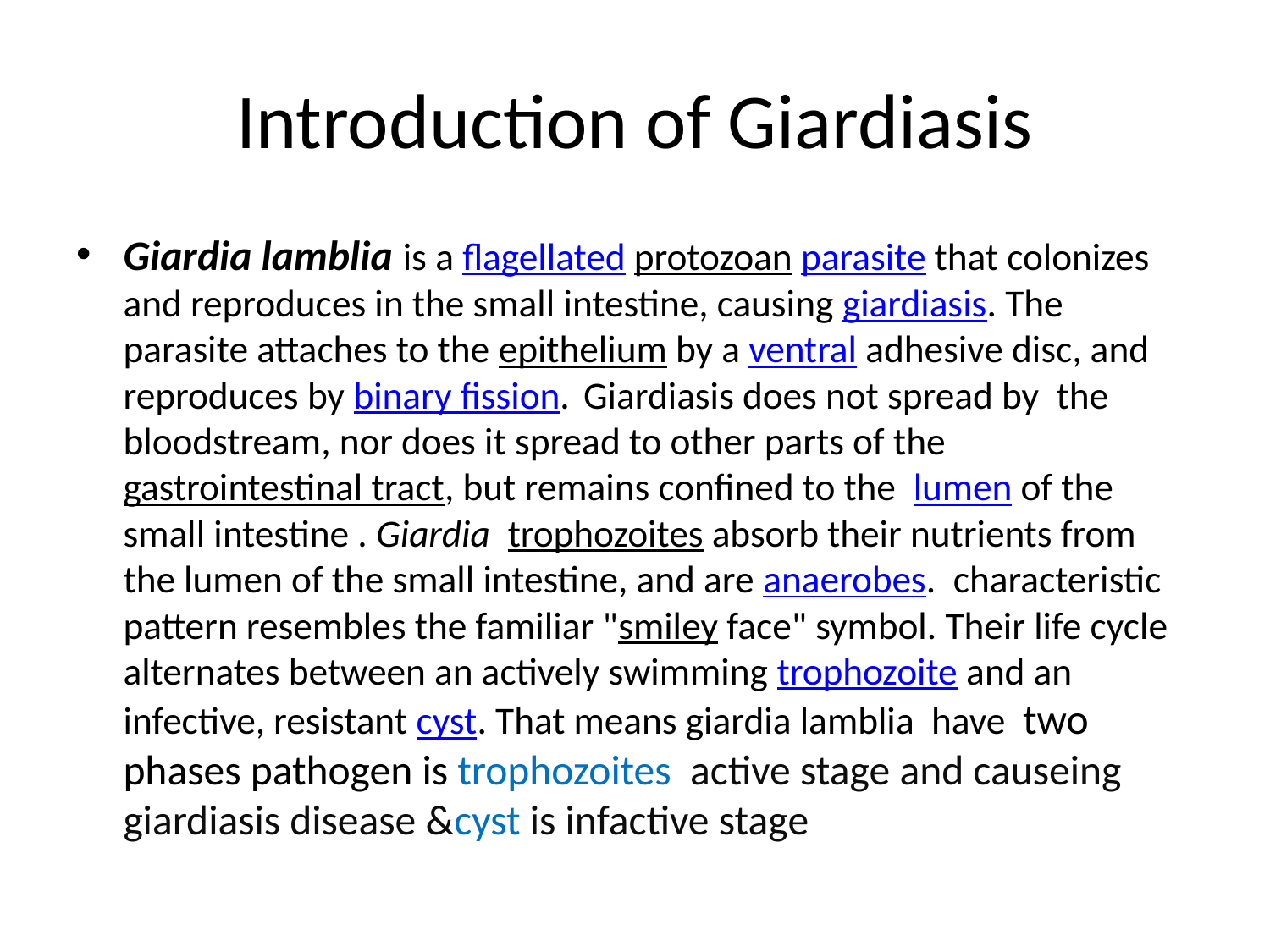

# Introduction of Giardiasis
Giardia lamblia is a flagellated protozoan parasite that colonizes and reproduces in the small intestine, causing giardiasis. The parasite attaches to the epithelium by a ventral adhesive disc, and reproduces by binary fission.  Giardiasis does not spread by  the bloodstream, nor does it spread to other parts of the gastrointestinal tract, but remains confined to the  lumen of the small intestine . Giardia  trophozoites absorb their nutrients from the lumen of the small intestine, and are anaerobes.  characteristic pattern resembles the familiar "smiley face" symbol. Their life cycle alternates between an actively swimming trophozoite and an infective, resistant cyst. That means giardia lamblia  have  two  phases pathogen is trophozoites  active stage and causeing giardiasis disease &cyst is infactive stage